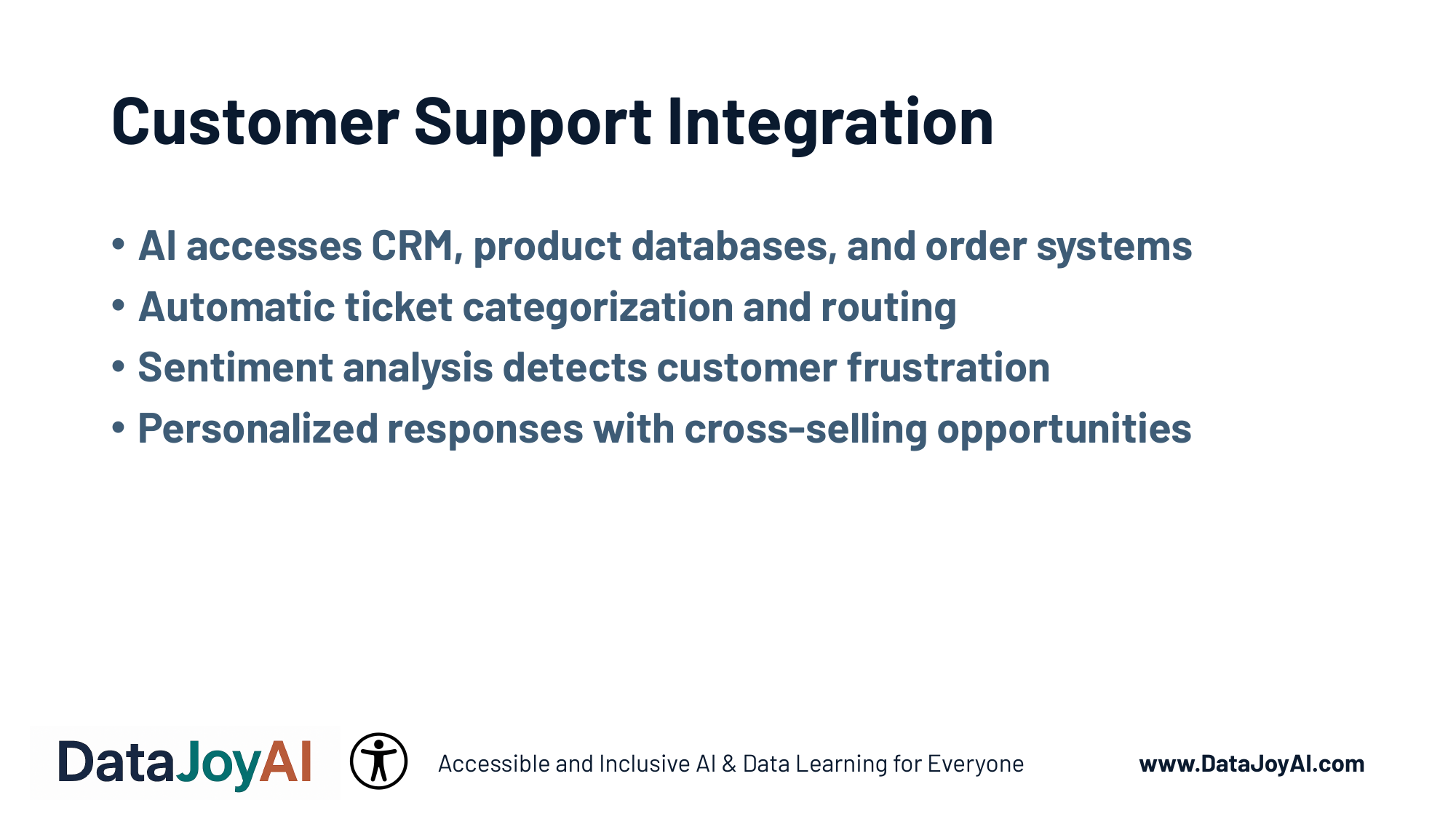

# Customer Support Integration
AI accesses CRM, product databases, and order systems
Automatic ticket categorization and routing
Sentiment analysis detects customer frustration
Personalized responses with cross-selling opportunities